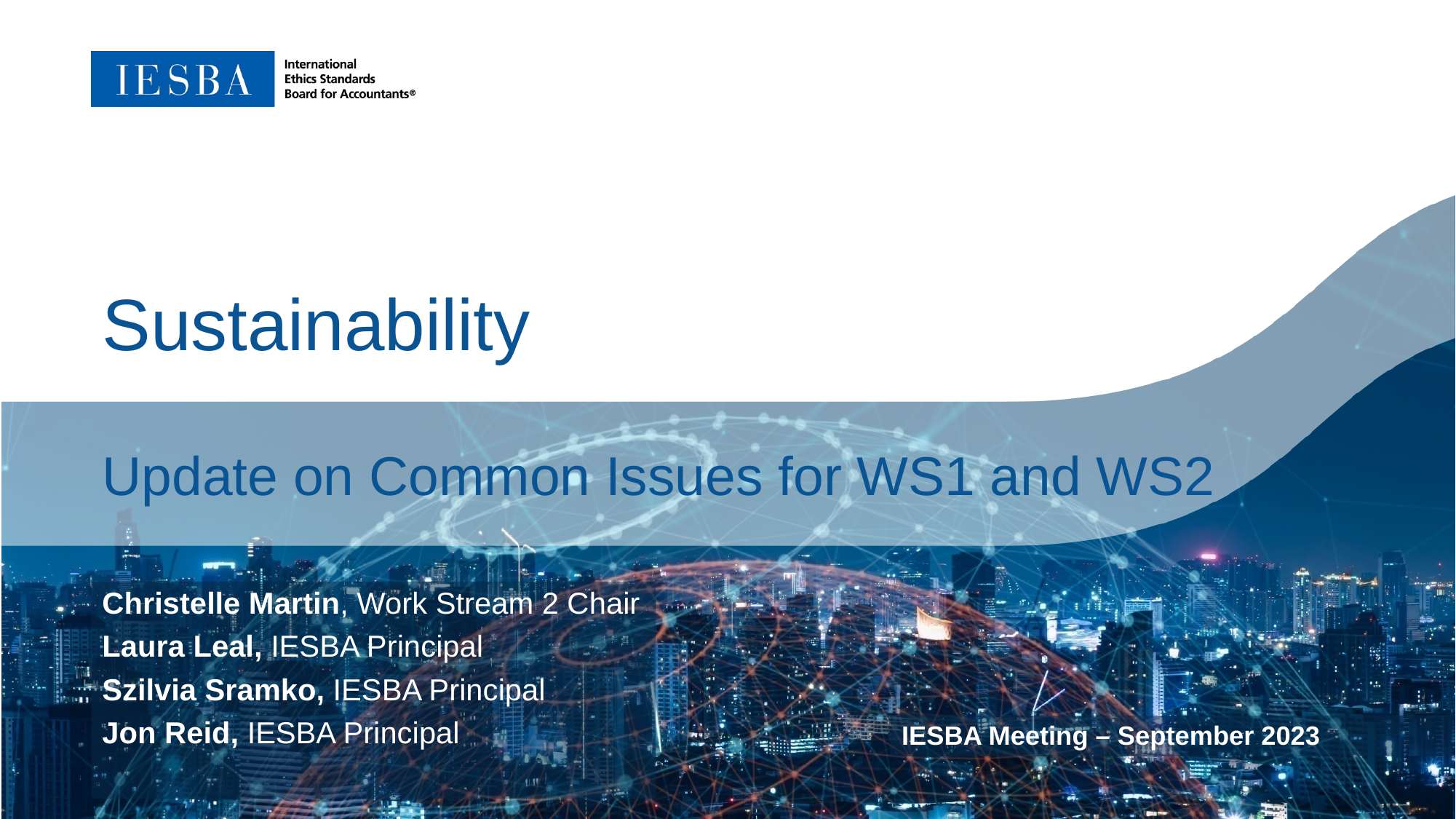

Sustainability
Update on Common Issues for WS1 and WS2
Christelle Martin, Work Stream 2 Chair
Laura Leal, IESBA Principal
Szilvia Sramko, IESBA Principal
Jon Reid, IESBA Principal
IESBA Meeting – September 2023